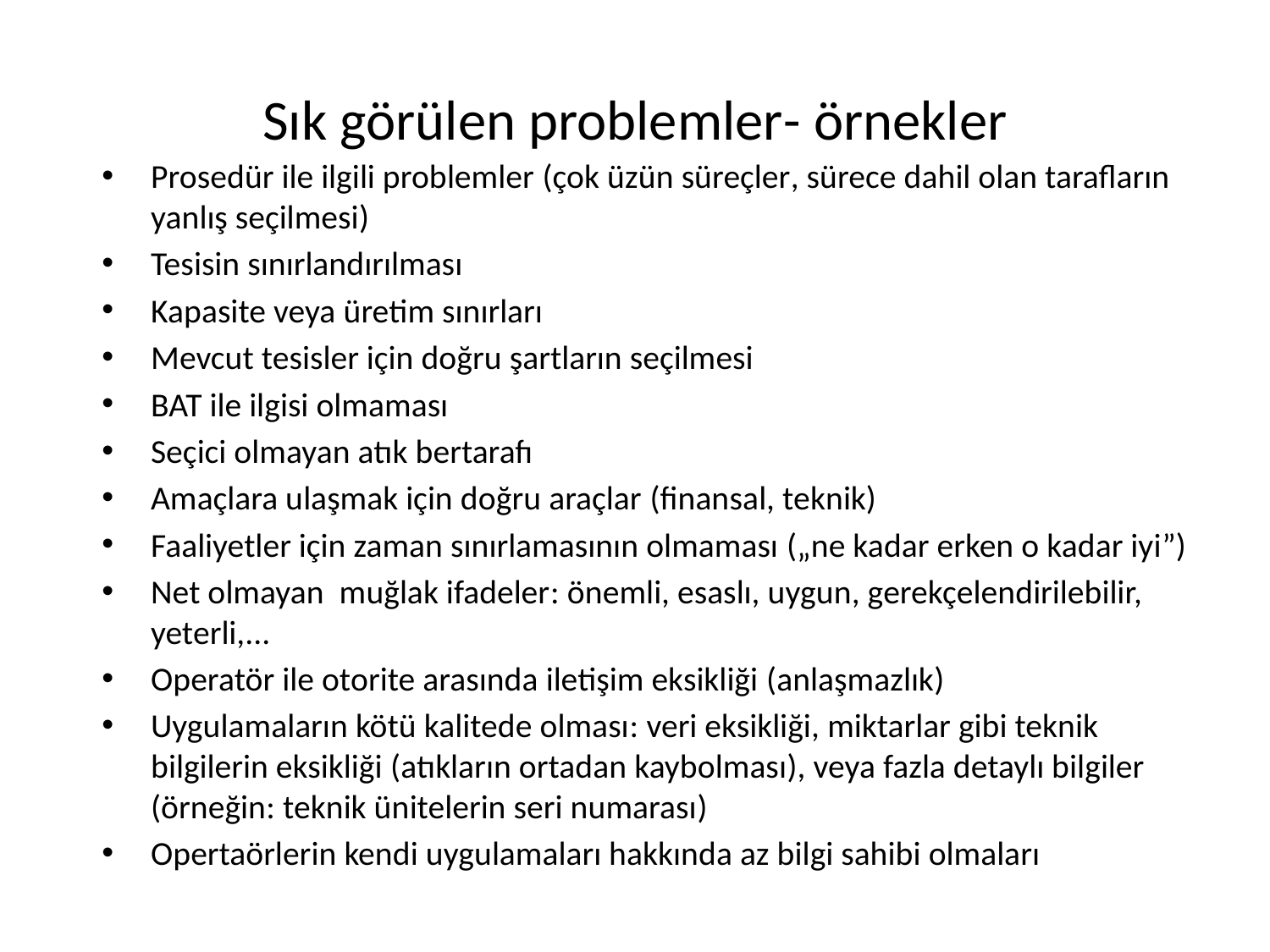

# Sık görülen problemler- örnekler
Prosedür ile ilgili problemler (çok üzün süreçler, sürece dahil olan tarafların yanlış seçilmesi)
Tesisin sınırlandırılması
Kapasite veya üretim sınırları
Mevcut tesisler için doğru şartların seçilmesi
BAT ile ilgisi olmaması
Seçici olmayan atık bertarafı
Amaçlara ulaşmak için doğru araçlar (finansal, teknik)
Faaliyetler için zaman sınırlamasının olmaması („ne kadar erken o kadar iyi”)
Net olmayan  muğlak ifadeler: önemli, esaslı, uygun, gerekçelendirilebilir, yeterli,...
Operatör ile otorite arasında iletişim eksikliği (anlaşmazlık)
Uygulamaların kötü kalitede olması: veri eksikliği, miktarlar gibi teknik bilgilerin eksikliği (atıkların ortadan kaybolması), veya fazla detaylı bilgiler (örneğin: teknik ünitelerin seri numarası)
Opertaörlerin kendi uygulamaları hakkında az bilgi sahibi olmaları